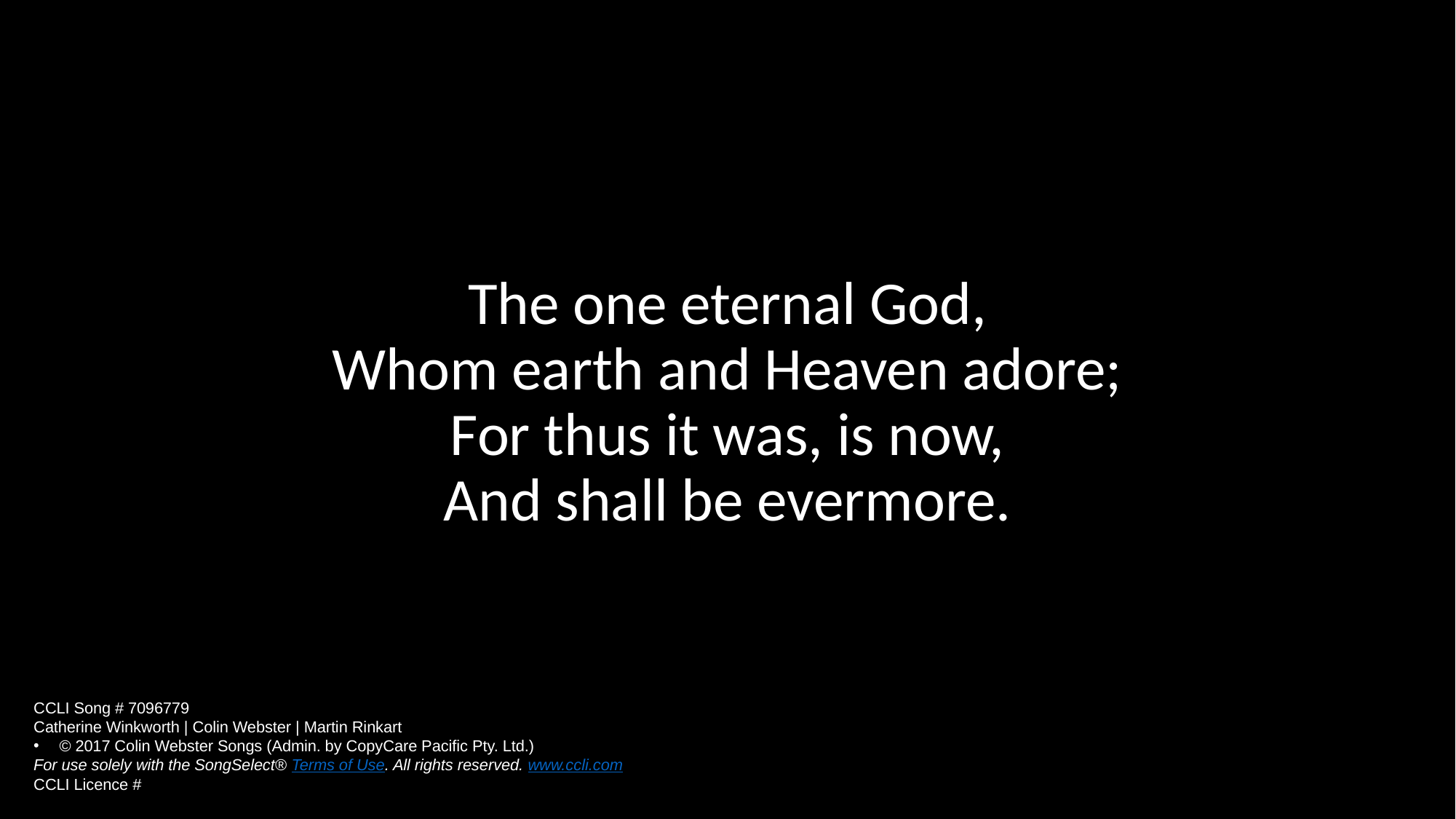

The one eternal God,
Whom earth and Heaven adore;
For thus it was, is now,
And shall be evermore.
CCLI Song # 7096779
Catherine Winkworth | Colin Webster | Martin Rinkart
© 2017 Colin Webster Songs (Admin. by CopyCare Pacific Pty. Ltd.)
For use solely with the SongSelect® Terms of Use. All rights reserved. www.ccli.com
CCLI Licence #